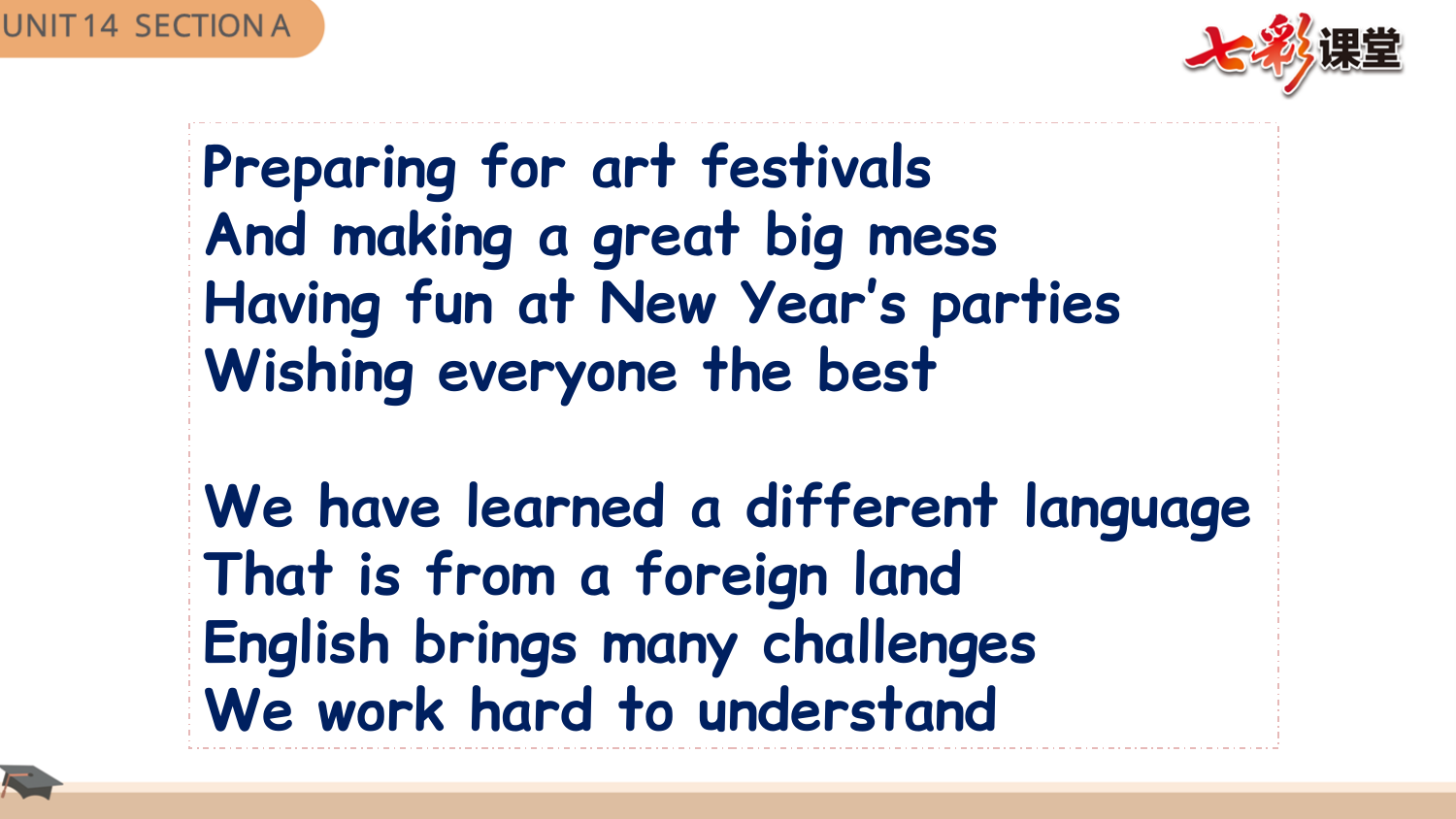

Preparing for art festivals
And making a great big mess
Having fun at New Year’s parties
Wishing everyone the best

We have learned a different language
That is from a foreign land
English brings many challenges
We work hard to understand